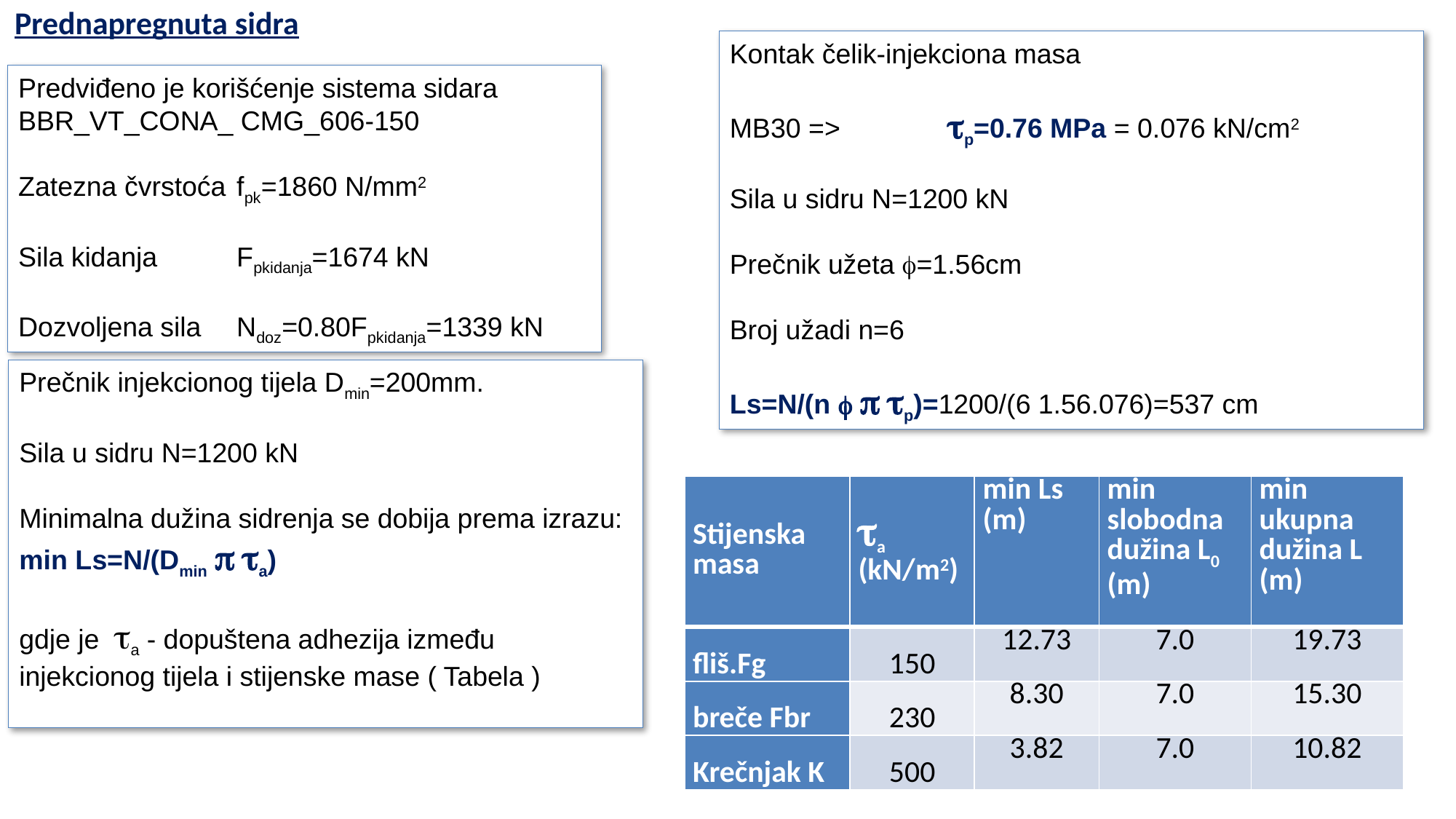

Prednapregnuta sidra
Kontak čelik-injekciona masa

MB30 => 	τp=0.76 MPa = 0.076 kN/cm2

Sila u sidru N=1200 kN

Prečnik užeta φ=1.56cm

Broj užadi n=6

Ls=N/(n φ π τp)=1200/(6 1.56.076)=537 cm
Predviđeno je korišćenje sistema sidara BBR_VT_CONA_ CMG_606-150

Zatezna čvrstoća 	fpk=1860 N/mm2

Sila kidanja 	Fpkidanja=1674 kN

Dozvoljena sila	Ndoz=0.80Fpkidanja=1339 kN
Prečnik injekcionog tijela Dmin=200mm.

Sila u sidru N=1200 kN

Minimalna dužina sidrenja se dobija prema izrazu:
min Ls=N/(Dmin π τa)

gdje je  τa - dopuštena adhezija između injekcionog tijela i stijenske mase ( Tabela )

| Stijenska masa | τa (kN/m2) | min Ls (m) | min slobodna dužina L0 (m) | min ukupna dužina L (m) |
| --- | --- | --- | --- | --- |
| fliš.Fg | 150 | 12.73 | 7.0 | 19.73 |
| breče Fbr | 230 | 8.30 | 7.0 | 15.30 |
| Krečnjak K | 500 | 3.82 | 7.0 | 10.82 |